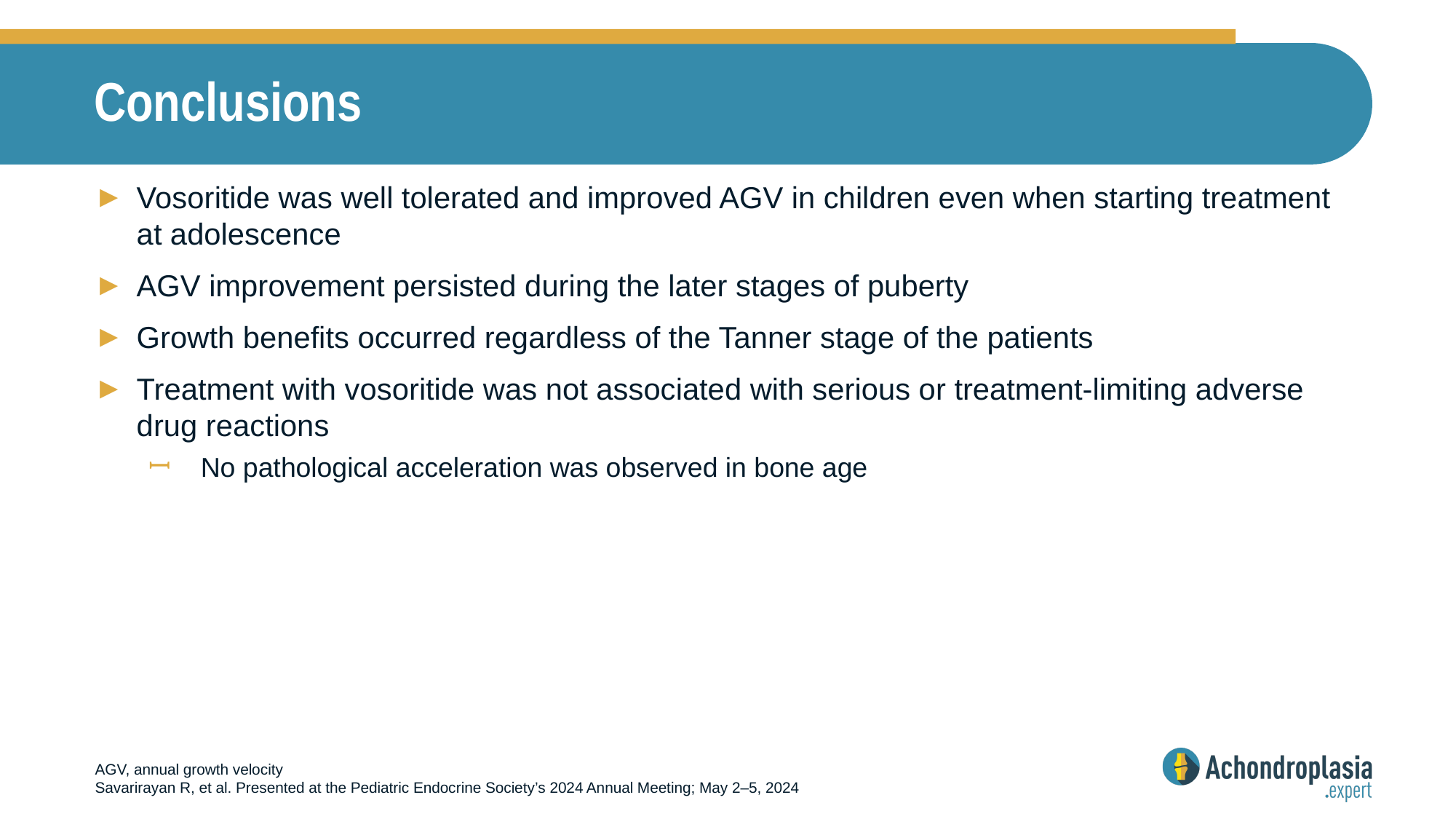

# Conclusions
Vosoritide was well tolerated and improved AGV in children even when starting treatment at adolescence
AGV improvement persisted during the later stages of puberty
Growth benefits occurred regardless of the Tanner stage of the patients
Treatment with vosoritide was not associated with serious or treatment-limiting adverse drug reactions
No pathological acceleration was observed in bone age

AGV, annual growth velocity
Savarirayan R, et al. Presented at the Pediatric Endocrine Society’s 2024 Annual Meeting; May 2–5, 2024